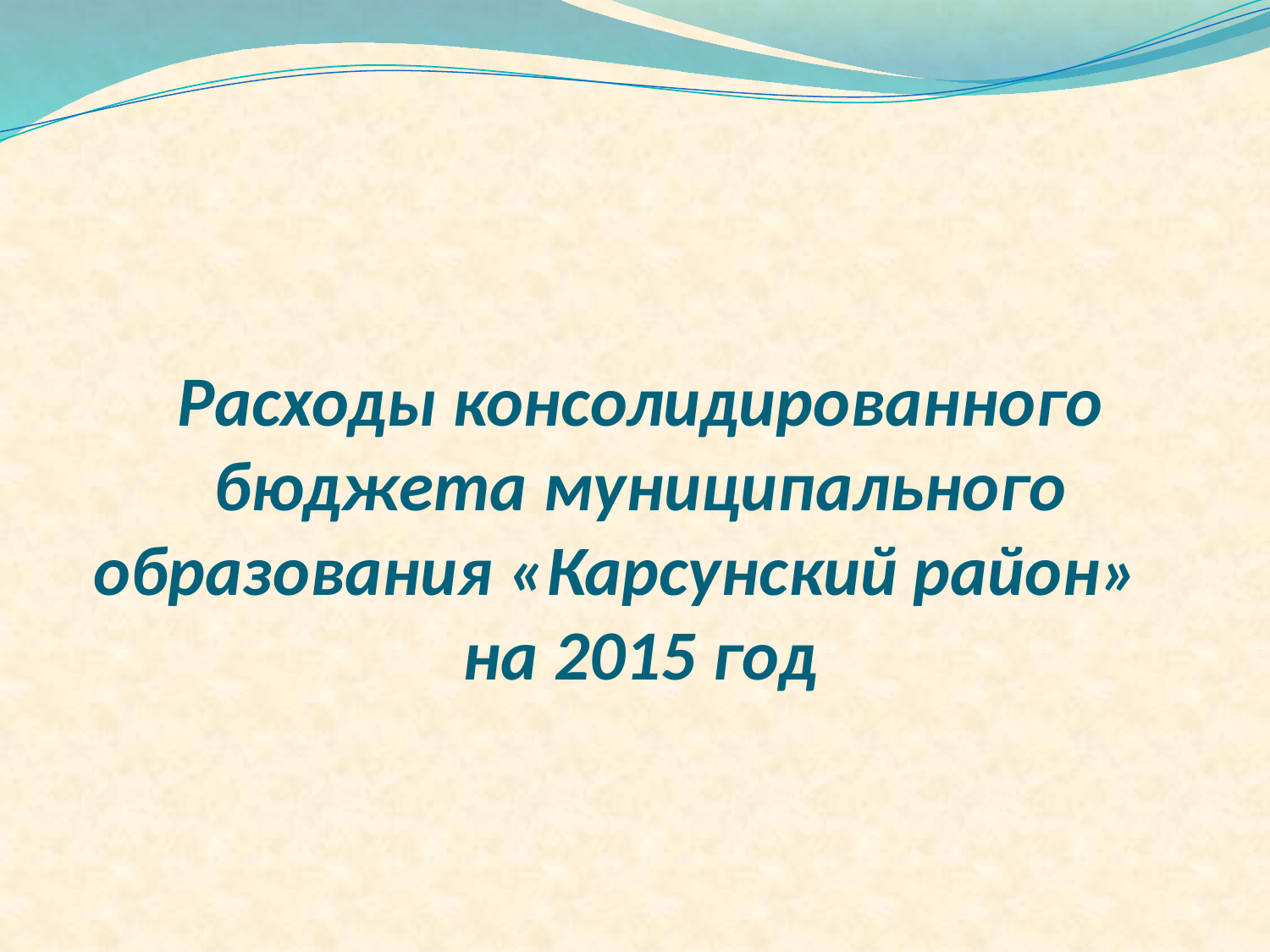

# Расходы консолидированного бюджета муниципального образования «Карсунский район»    на 2015 год